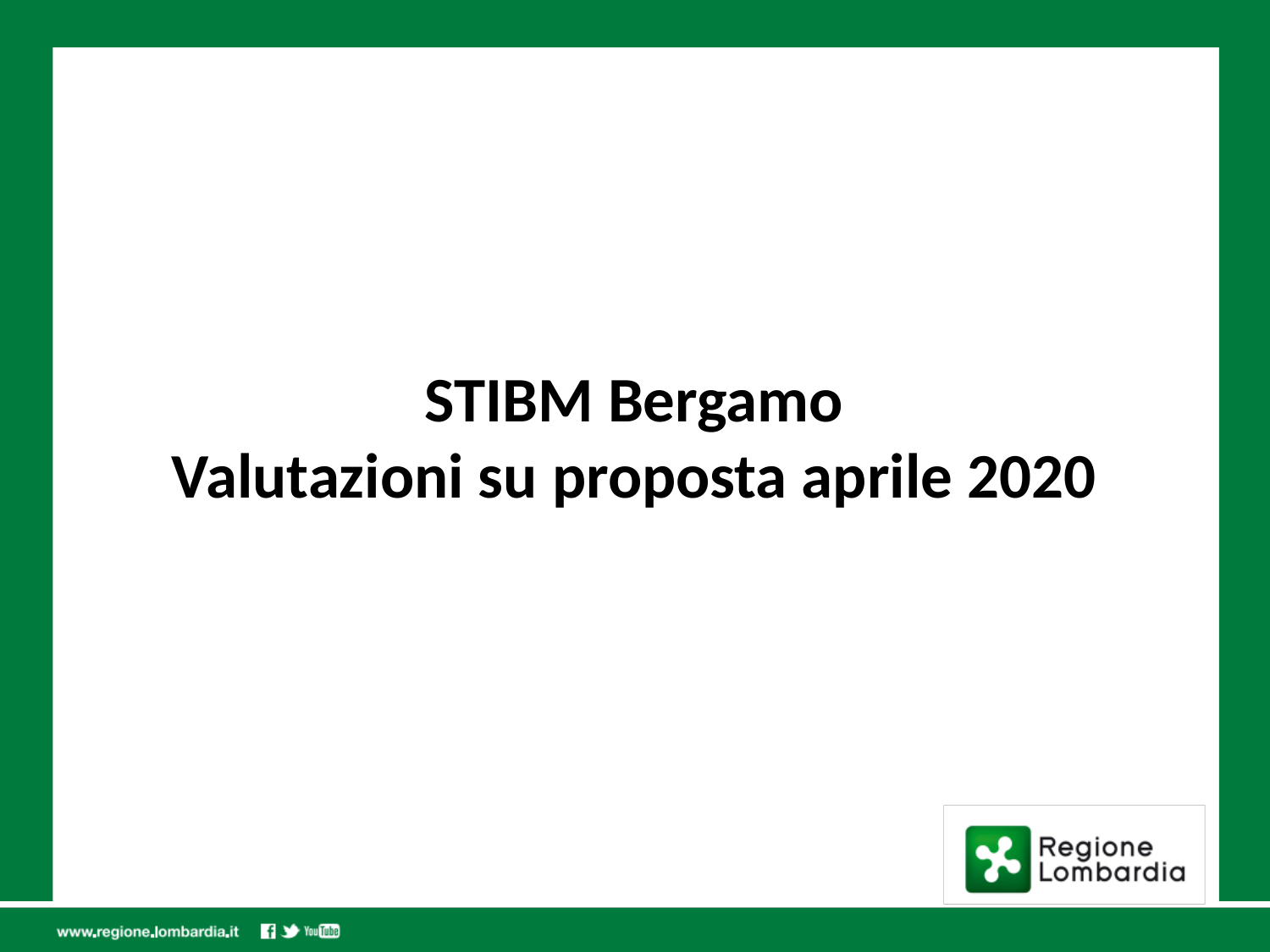

STIBM Bergamo
Valutazioni su proposta aprile 2020